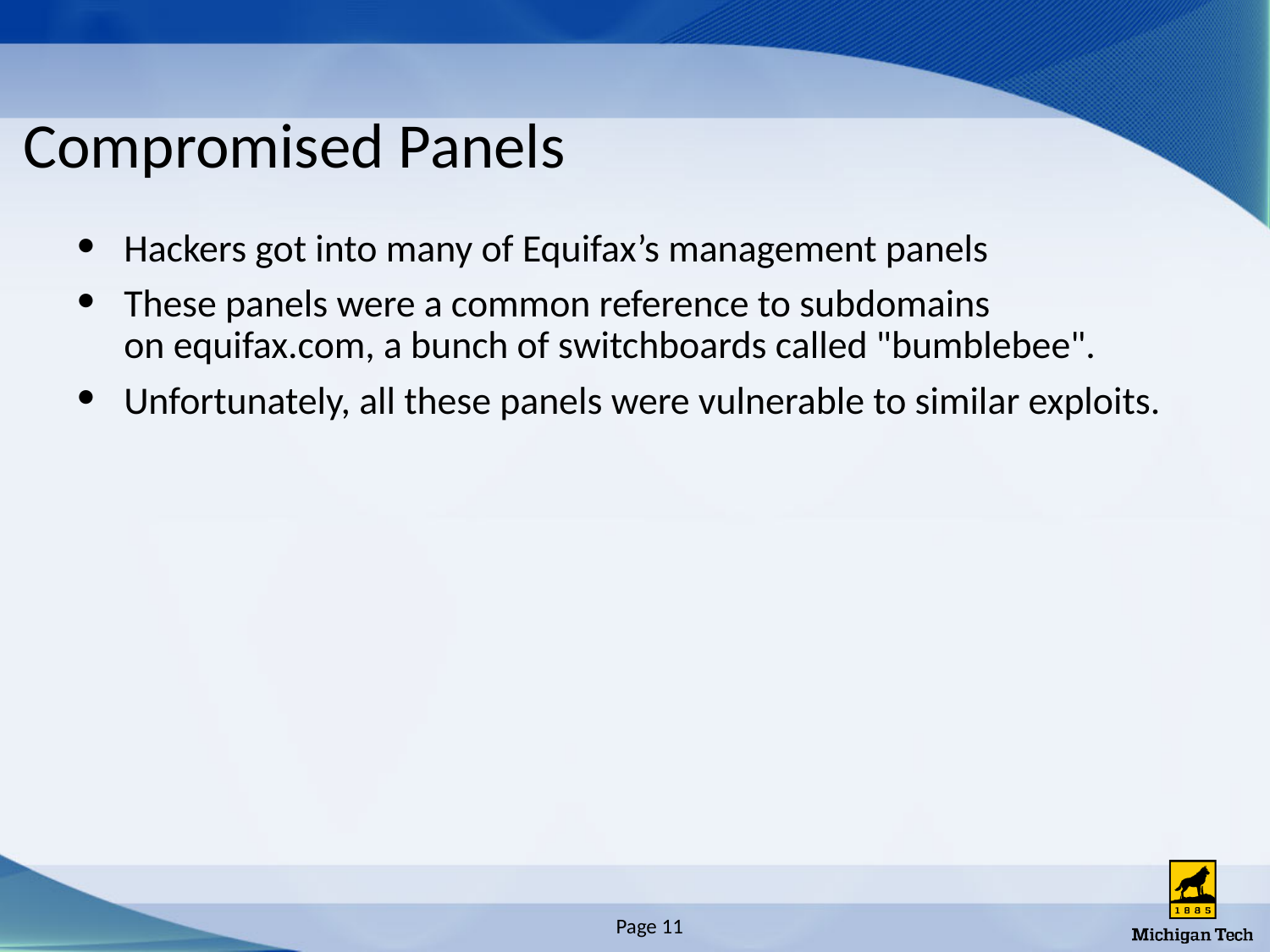

# Compromised Panels
Hackers got into many of Equifax’s management panels
These panels were a common reference to subdomains on equifax.com, a bunch of switchboards called "bumblebee".
Unfortunately, all these panels were vulnerable to similar exploits.